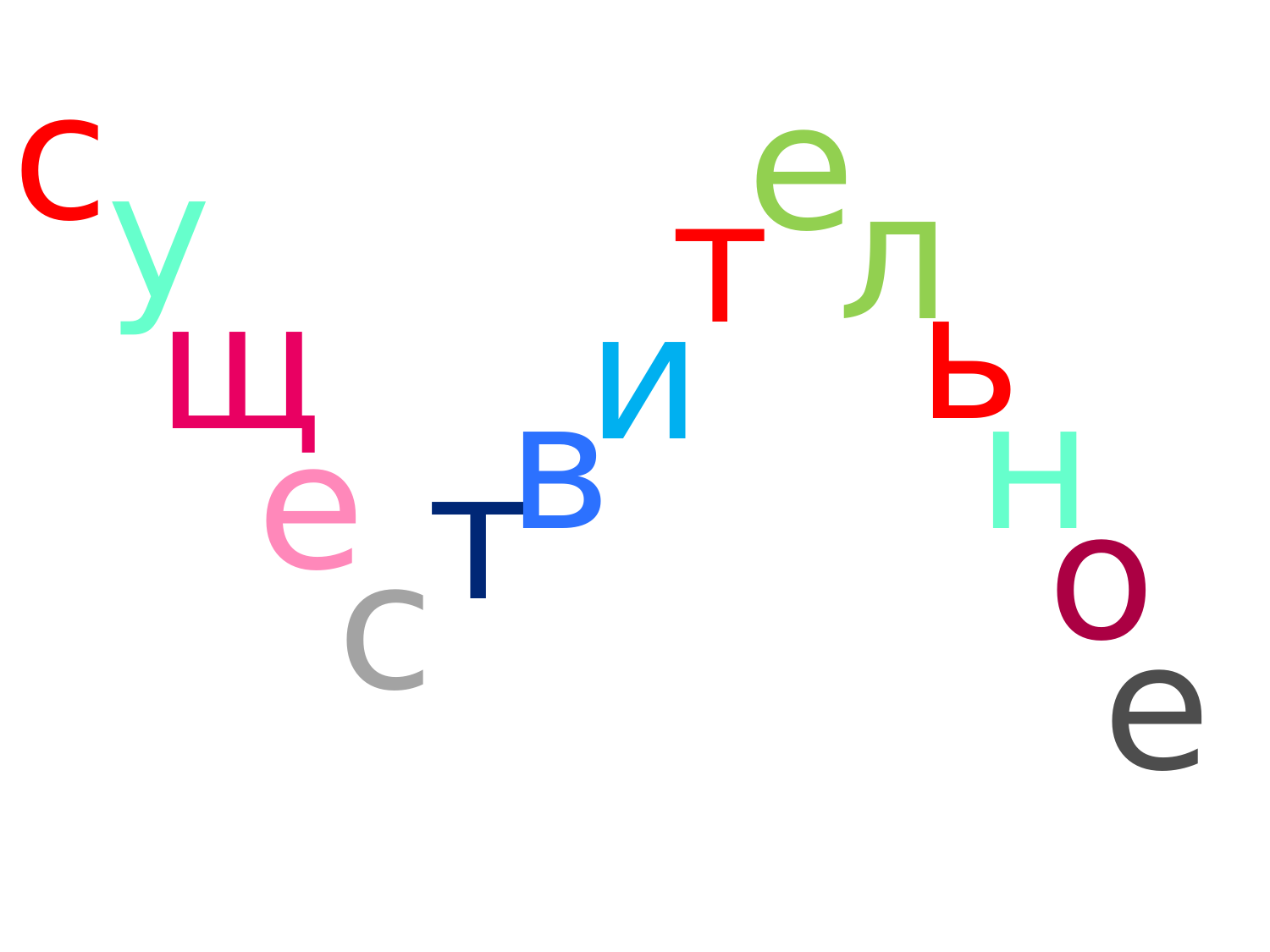

с
е
у
л
т
ь
щ
и

в
н
е
т
о
с
е